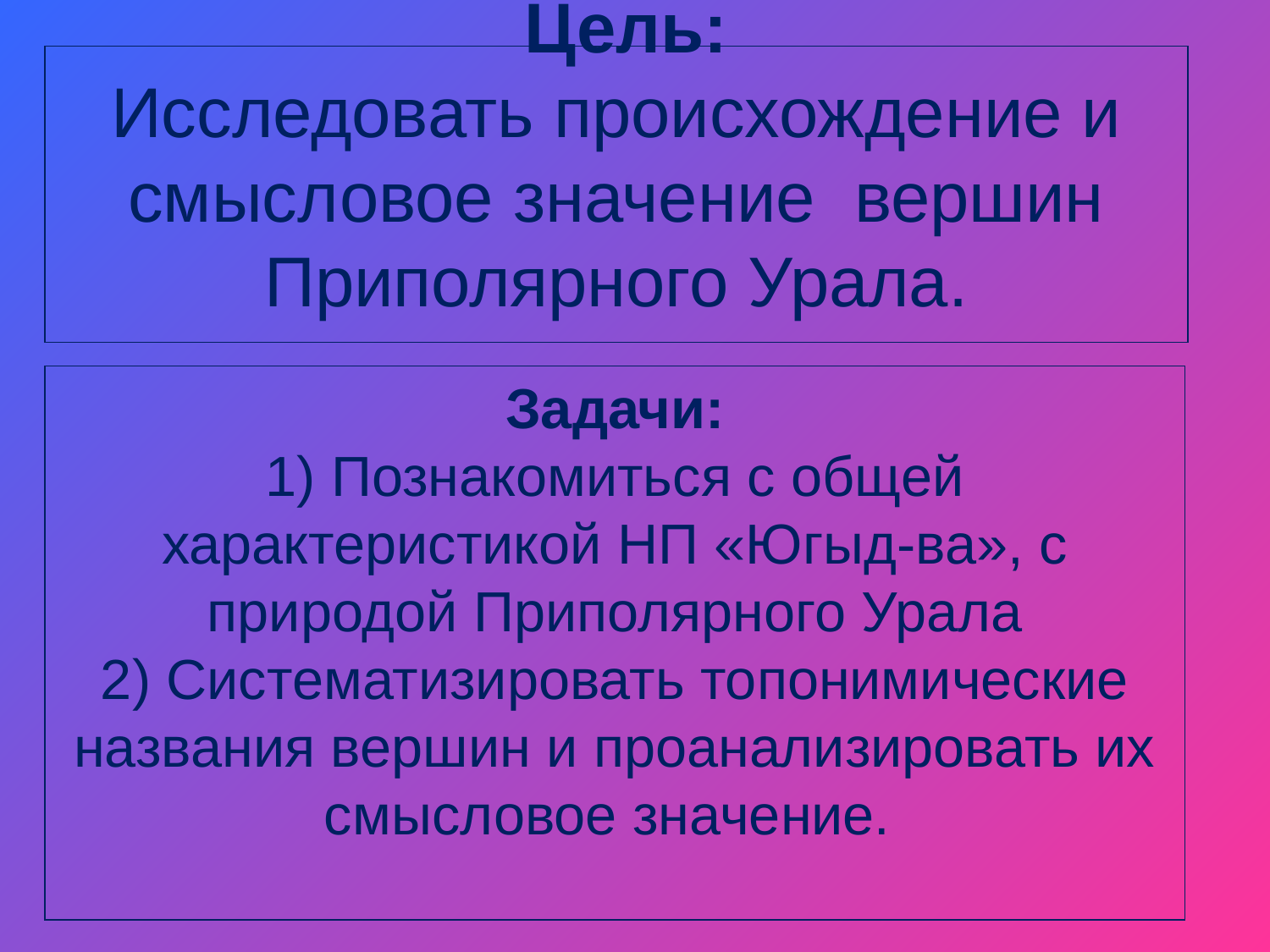

# Цель: Исследовать происхождение и смысловое значение  вершин Приполярного Урала.
 Задачи:
1) Познакомиться с общей характеристикой НП «Югыд-ва», с природой Приполярного Урала
2) Систематизировать топонимические названия вершин и проанализировать их смысловое значение.